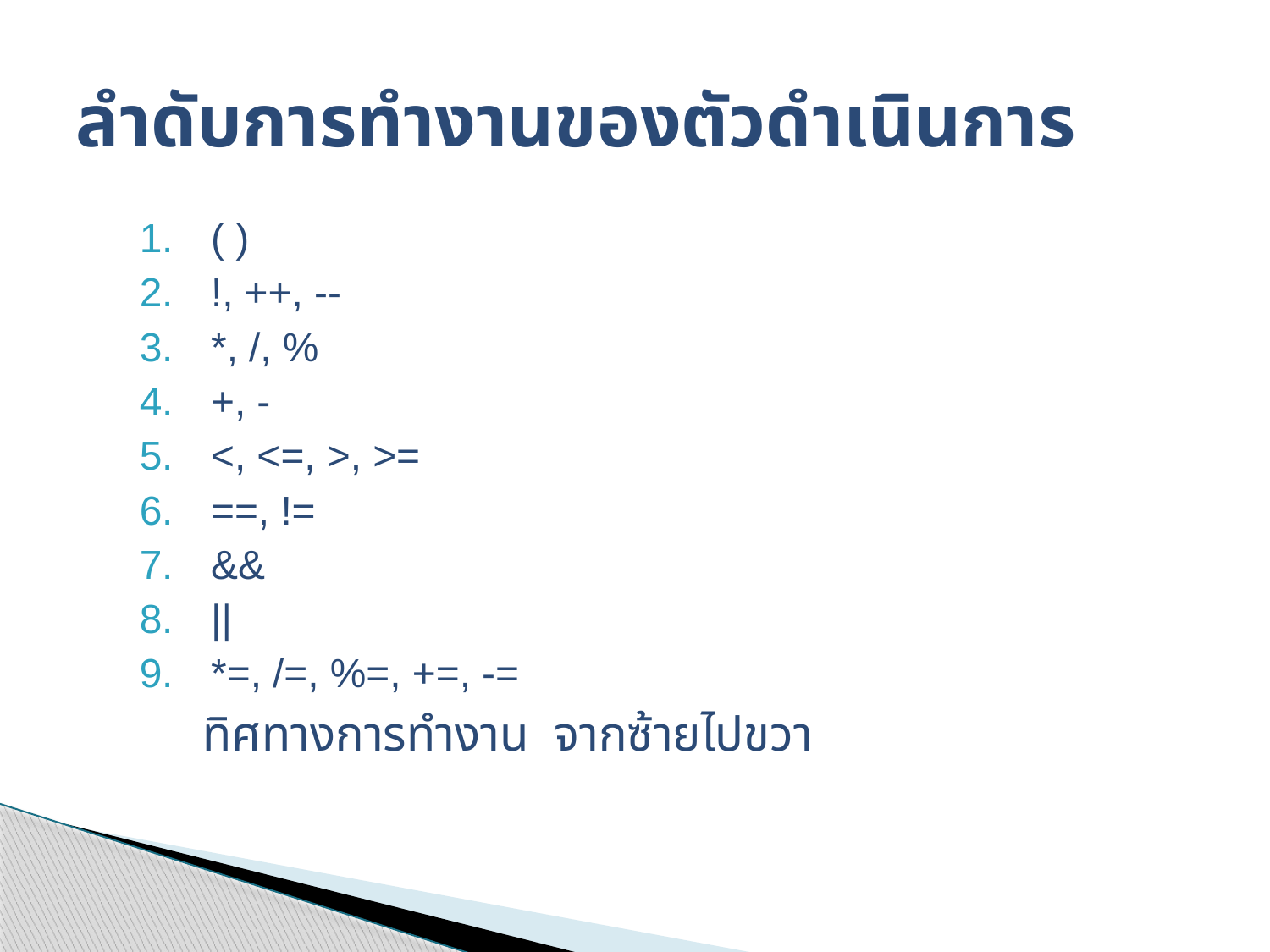

# ลำดับการทำงานของตัวดำเนินการ
( )
!, ++, --
*, /, %
+, -
<, <=, >, >=
==, !=
&&
||
*=, /=, %=, +=, -=
	ทิศทางการทำงาน  จากซ้ายไปขวา